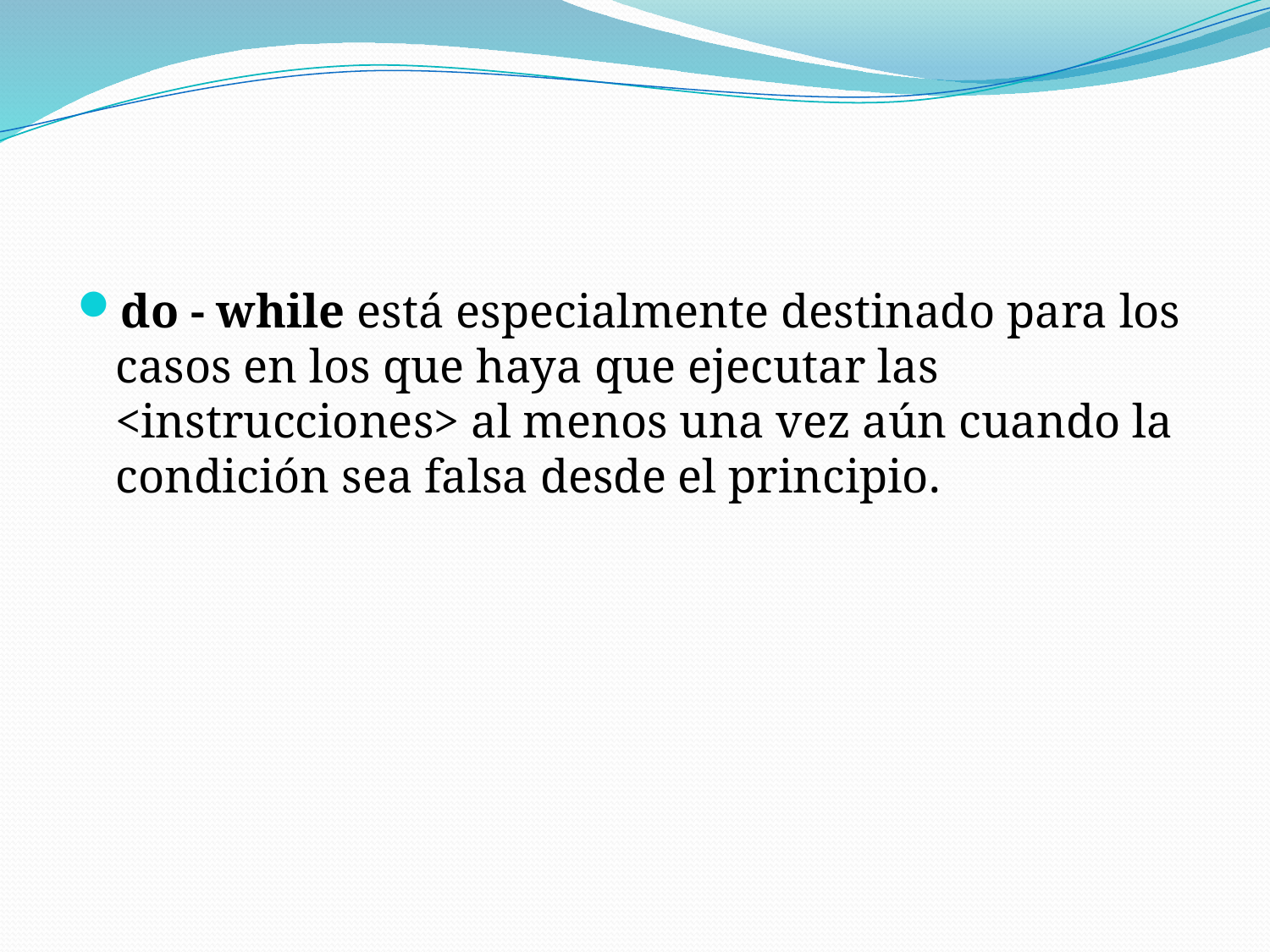

do - while está especialmente destinado para los casos en los que haya que ejecutar las <instrucciones> al menos una vez aún cuando la condición sea falsa desde el principio.